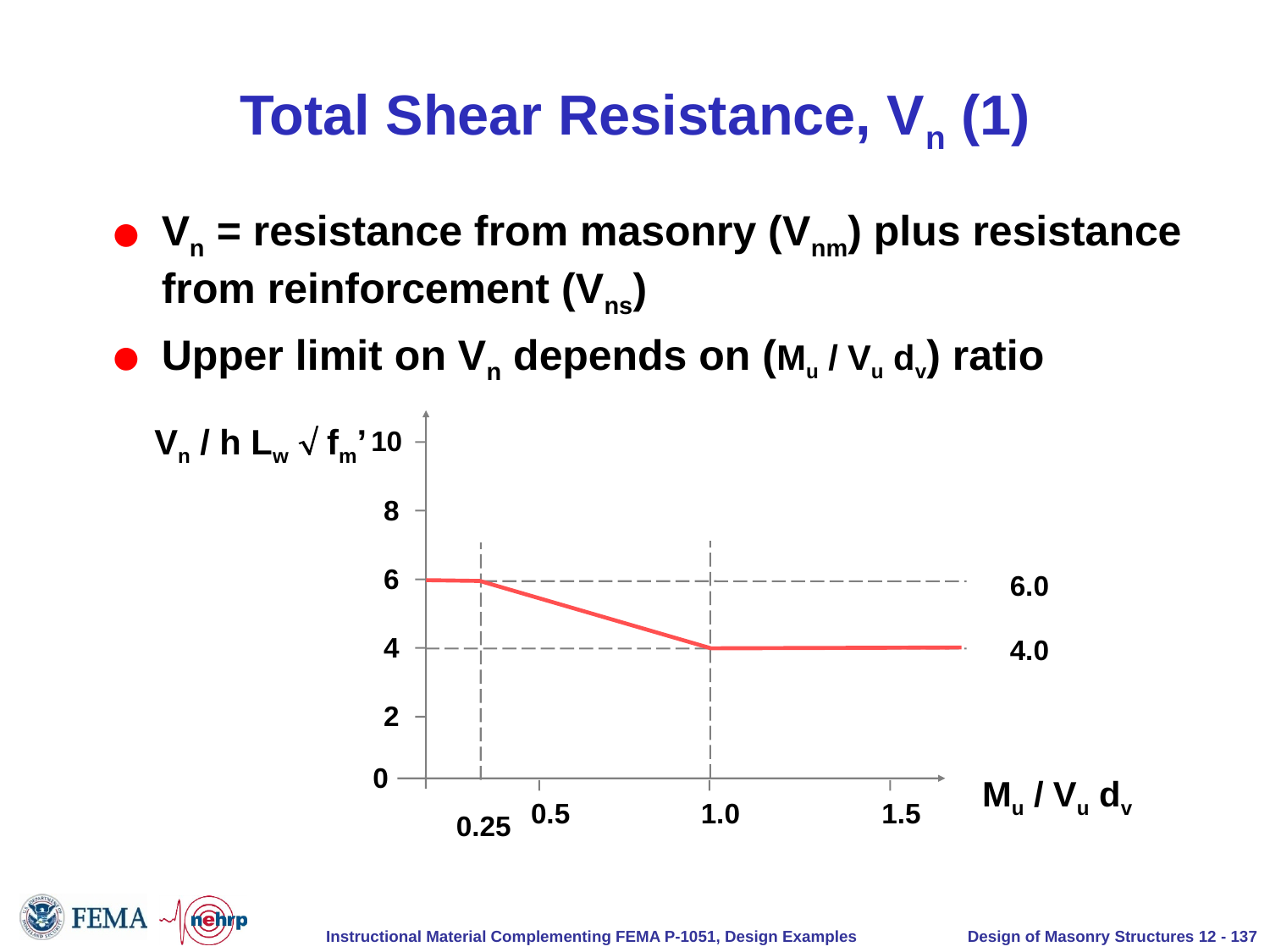

# Total Shear Resistance, Vn (1)
Vn = resistance from masonry (Vnm) plus resistance from reinforcement (Vns)
Upper limit on Vn depends on (Mu / Vu dv) ratio

Vn / h Lw √ fm’
10
8

6
6.0

4
4.0

2
0

Mu / Vu dv
0.5
1.0
1.5
0.25
Design of Masonry Structures 12 - 137
Instructional Material Complementing FEMA P-1051, Design Examples